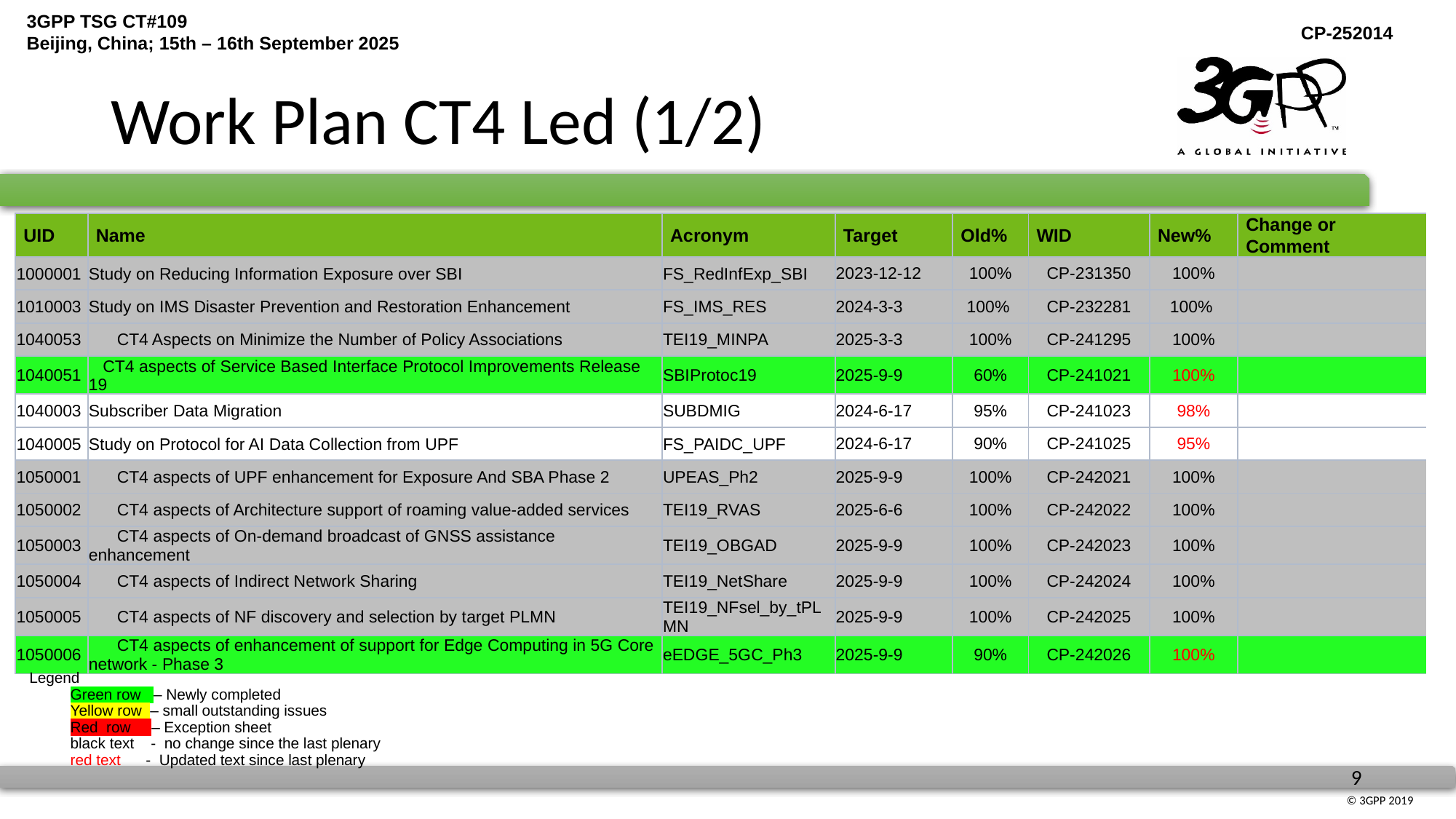

# Work Plan CT4 Led (1/2)
| UID | Name | Acronym | Target | Old% | WID | New% | Change or Comment |
| --- | --- | --- | --- | --- | --- | --- | --- |
| 1000001 | Study on Reducing Information Exposure over SBI | FS\_RedInfExp\_SBI | 2023-12-12 | 100% | CP-231350 | 100% |  |
| 1010003 | Study on IMS Disaster Prevention and Restoration Enhancement | FS\_IMS\_RES | 2024-3-3 | 100% | CP-232281 | 100% |  |
| 1040053 | CT4 Aspects on Minimize the Number of Policy Associations | TEI19\_MINPA | 2025-3-3 | 100% | CP-241295 | 100% |  |
| 1040051 | CT4 aspects of Service Based Interface Protocol Improvements Release 19 | SBIProtoc19 | 2025-9-9 | 60% | CP-241021 | 100% |  |
| 1040003 | Subscriber Data Migration | SUBDMIG | 2024-6-17 | 95% | CP-241023 | 98% |  |
| 1040005 | Study on Protocol for AI Data Collection from UPF | FS\_PAIDC\_UPF | 2024-6-17 | 90% | CP-241025 | 95% |  |
| 1050001 | CT4 aspects of UPF enhancement for Exposure And SBA Phase 2 | UPEAS\_Ph2 | 2025-9-9 | 100% | CP-242021 | 100% |  |
| 1050002 | CT4 aspects of Architecture support of roaming value-added services | TEI19\_RVAS | 2025-6-6 | 100% | CP-242022 | 100% |  |
| 1050003 | CT4 aspects of On-demand broadcast of GNSS assistance enhancement | TEI19\_OBGAD | 2025-9-9 | 100% | CP-242023 | 100% |  |
| 1050004 | CT4 aspects of Indirect Network Sharing | TEI19\_NetShare | 2025-9-9 | 100% | CP-242024 | 100% |  |
| 1050005 | CT4 aspects of NF discovery and selection by target PLMN | TEI19\_NFsel\_by\_tPLMN | 2025-9-9 | 100% | CP-242025 | 100% |  |
| 1050006 | CT4 aspects of enhancement of support for Edge Computing in 5G Core network - Phase 3 | eEDGE\_5GC\_Ph3 | 2025-9-9 | 90% | CP-242026 | 100% |  |
Legend
Green row   – Newly completed
	Yellow row  – small outstanding issues
Red  row     – Exception sheet
	black text    -  no change since the last plenary
	red text      -  Updated text since last plenary